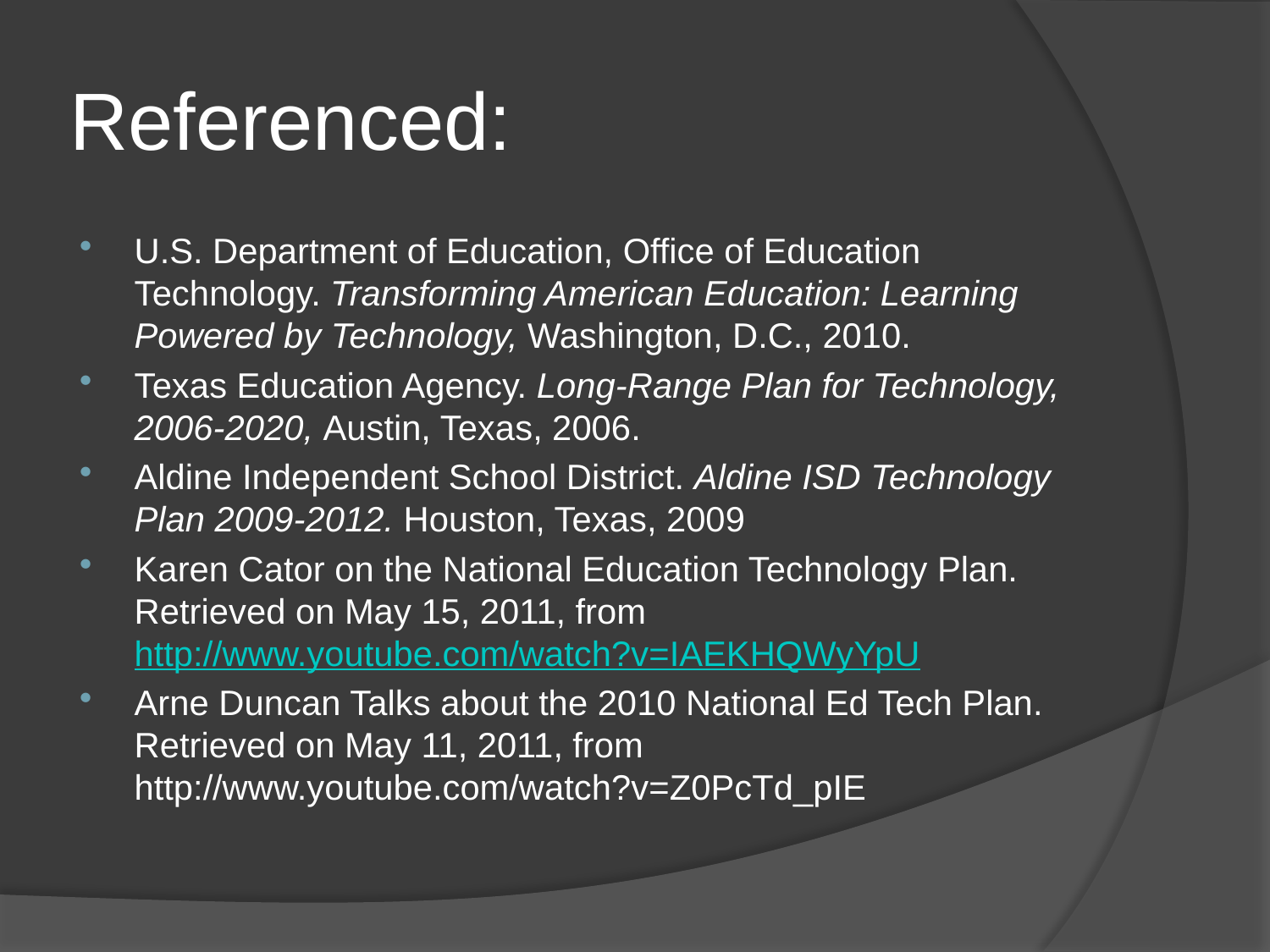

# Referenced:
U.S. Department of Education, Office of Education Technology. Transforming American Education: Learning Powered by Technology, Washington, D.C., 2010.
Texas Education Agency. Long-Range Plan for Technology, 2006-2020, Austin, Texas, 2006.
Aldine Independent School District. Aldine ISD Technology Plan 2009-2012. Houston, Texas, 2009
Karen Cator on the National Education Technology Plan. Retrieved on May 15, 2011, from http://www.youtube.com/watch?v=IAEKHQWyYpU
Arne Duncan Talks about the 2010 National Ed Tech Plan. Retrieved on May 11, 2011, from http://www.youtube.com/watch?v=Z0PcTd_pIE